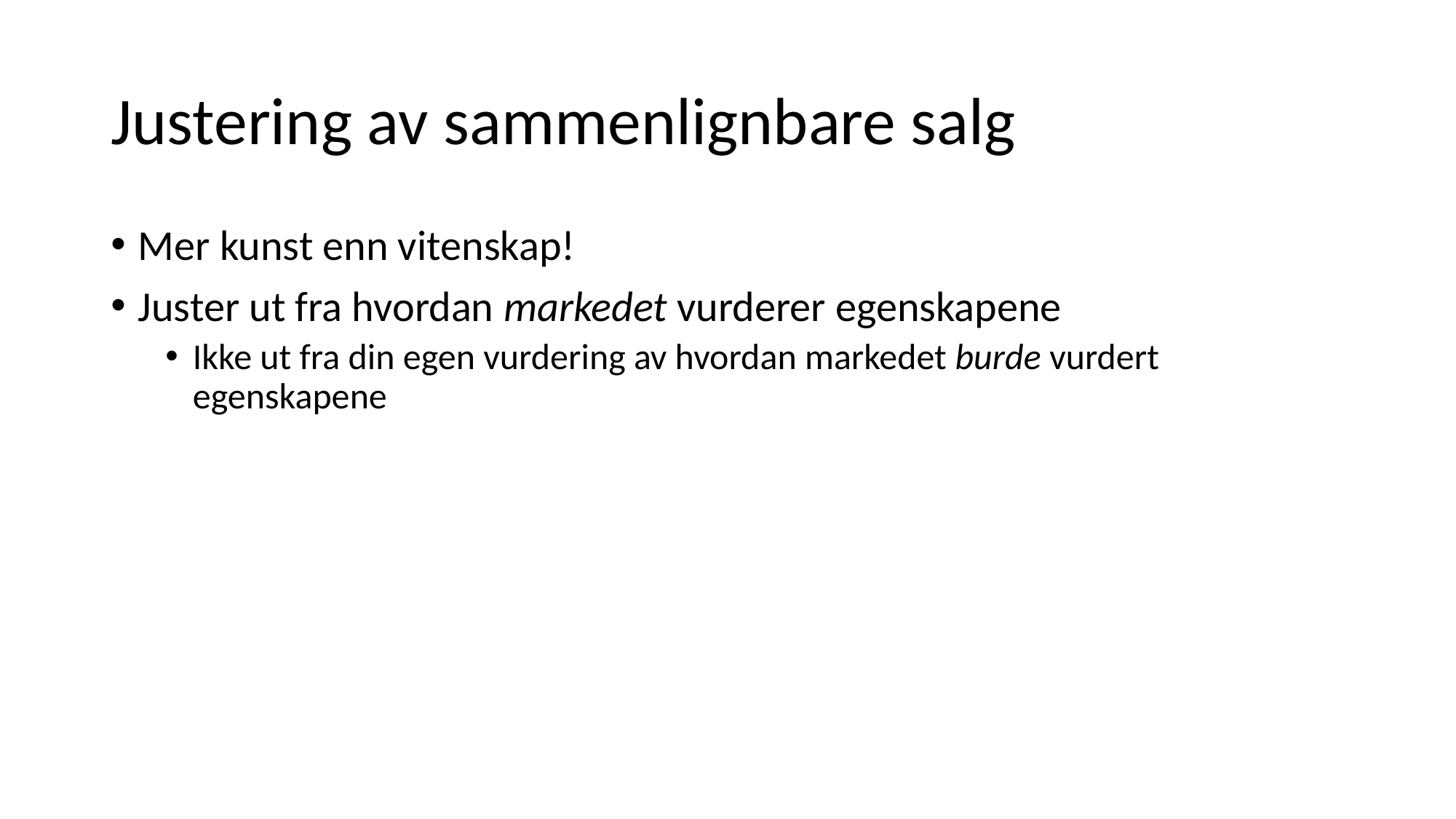

# Justering av sammenlignbare salg
Mer kunst enn vitenskap!
Juster ut fra hvordan markedet vurderer egenskapene
Ikke ut fra din egen vurdering av hvordan markedet burde vurdert egenskapene